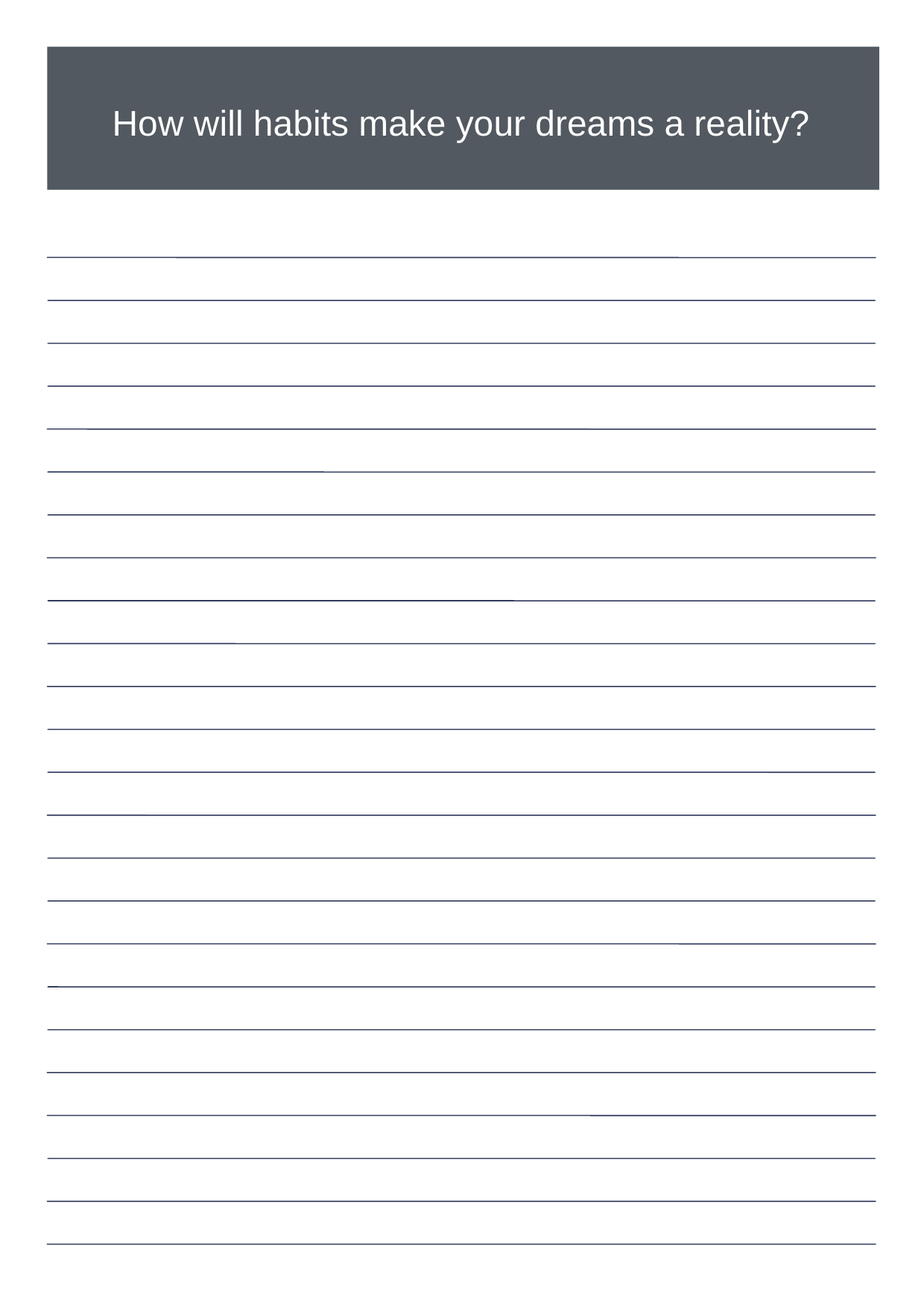

How will habits make your dreams a reality?